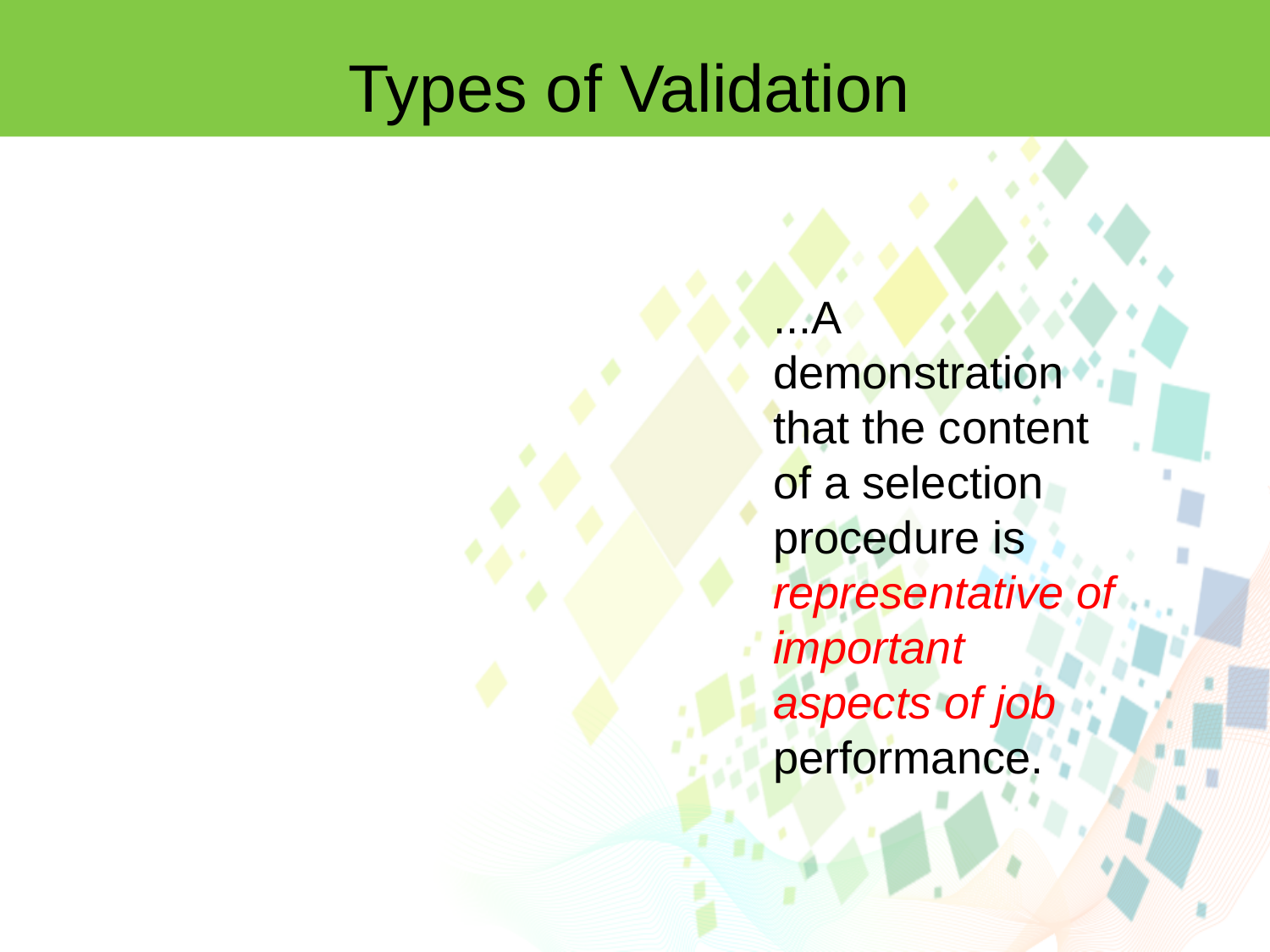

Types of Validation
...A demonstration that the content of a selection procedure is representative of important aspects of job performance.